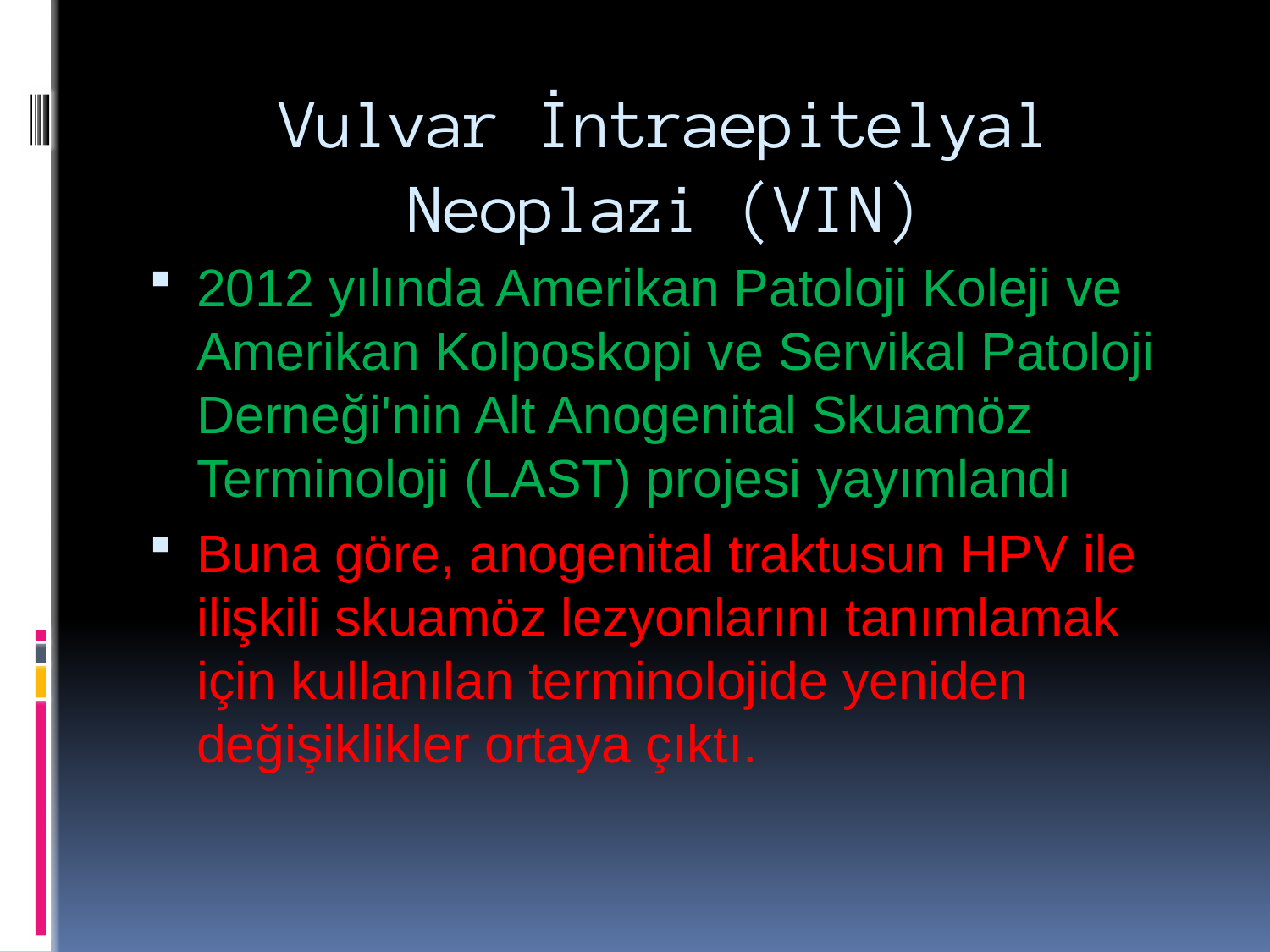

# Vulvar İntraepitelyal Neoplazi (VIN)
2012 yılında Amerikan Patoloji Koleji ve Amerikan Kolposkopi ve Servikal Patoloji Derneği'nin Alt Anogenital Skuamöz Terminoloji (LAST) projesi yayımlandı
Buna göre, anogenital traktusun HPV ile ilişkili skuamöz lezyonlarını tanımlamak için kullanılan terminolojide yeniden değişiklikler ortaya çıktı.